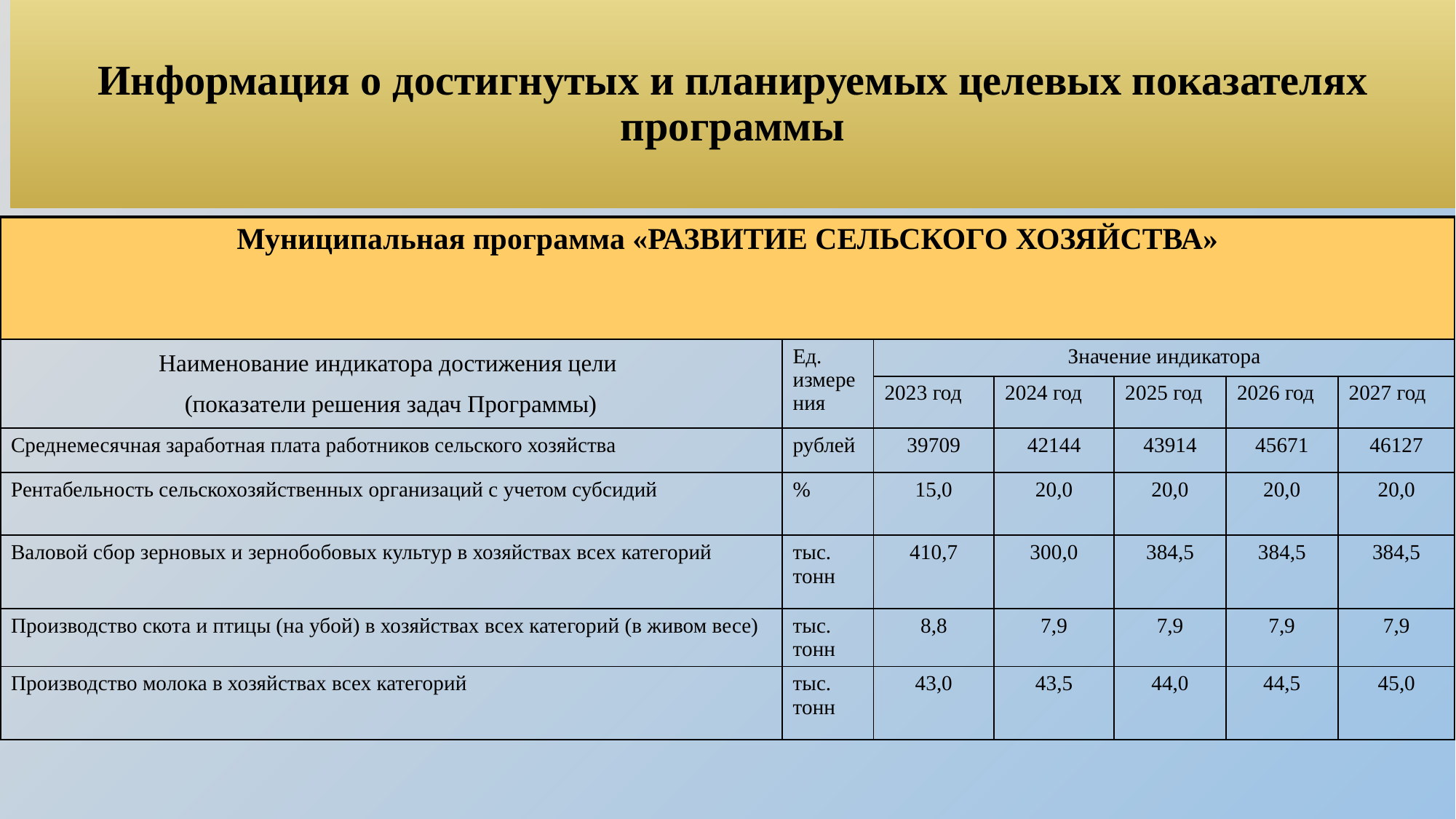

Информация о достигнутых и планируемых целевых показателях программы
| Муниципальная программа «РАЗВИТИЕ СЕЛЬСКОГО ХОЗЯЙСТВА» |  |  |  |  |  |  |
| --- | --- | --- | --- | --- | --- | --- |
| Наименование индикатора достижения цели (показатели решения задач Программы) | Ед. измерения | Значение индикатора |  |  |  |  |
|  |  | 2023 год | 2024 год | 2025 год | 2026 год | 2027 год |
| Среднемесячная заработная плата работников сельского хозяйства | рублей | 39709 | 42144 | 43914 | 45671 | 46127 |
| Рентабельность сельскохозяйственных организаций с учетом субсидий | % | 15,0 | 20,0 | 20,0 | 20,0 | 20,0 |
| Валовой сбор зерновых и зернобобовых культур в хозяйствах всех категорий | тыс. тонн | 410,7 | 300,0 | 384,5 | 384,5 | 384,5 |
| Производство скота и птицы (на убой) в хозяйствах всех категорий (в живом весе) | тыс. тонн | 8,8 | 7,9 | 7,9 | 7,9 | 7,9 |
| Производство молока в хозяйствах всех категорий | тыс. тонн | 43,0 | 43,5 | 44,0 | 44,5 | 45,0 |